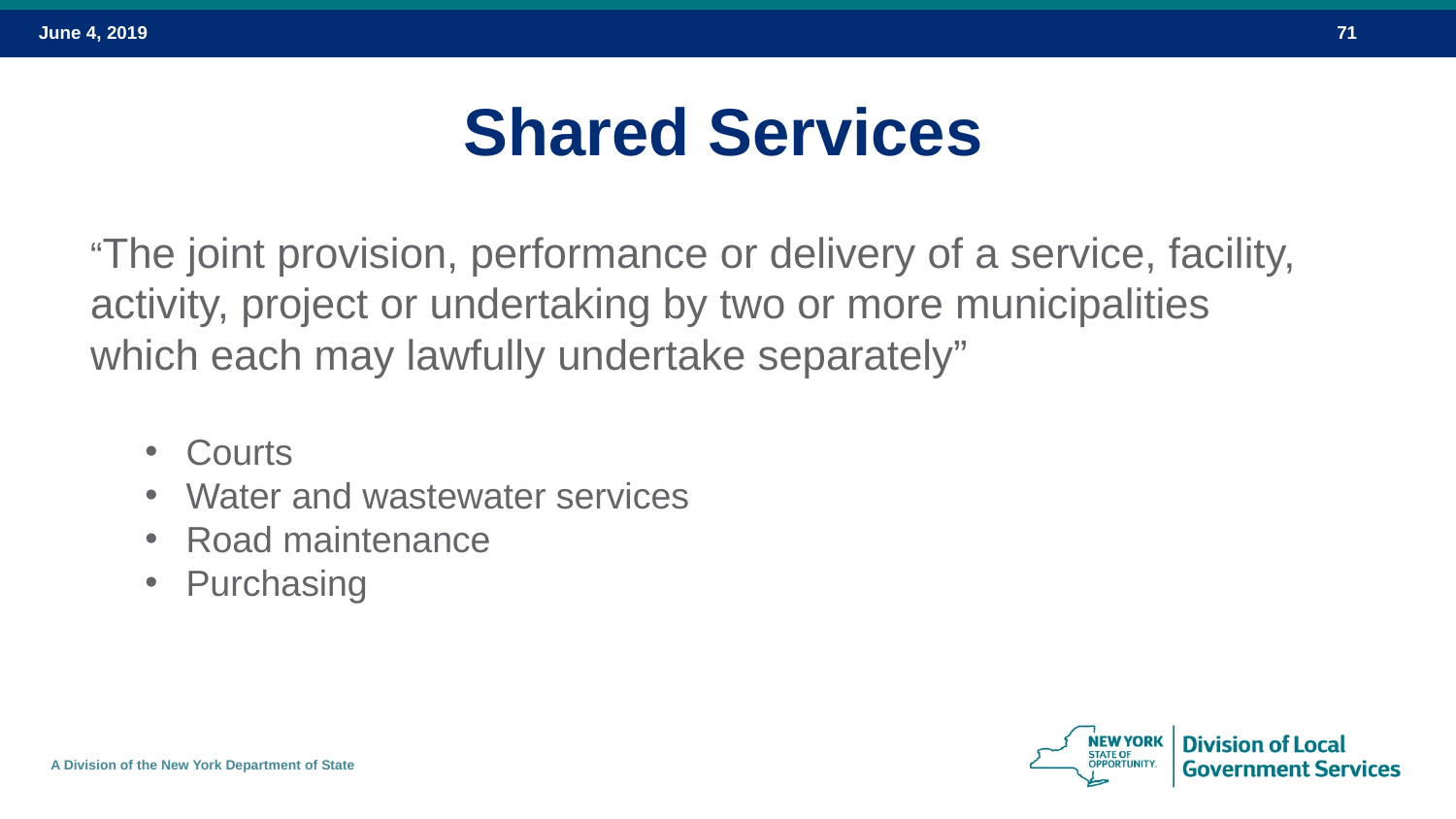

Shared Services
“The joint provision, performance or delivery of a service, facility, activity, project or undertaking by two or more municipalities which each may lawfully undertake separately”

Courts
Water and wastewater services
Road maintenance
Purchasing